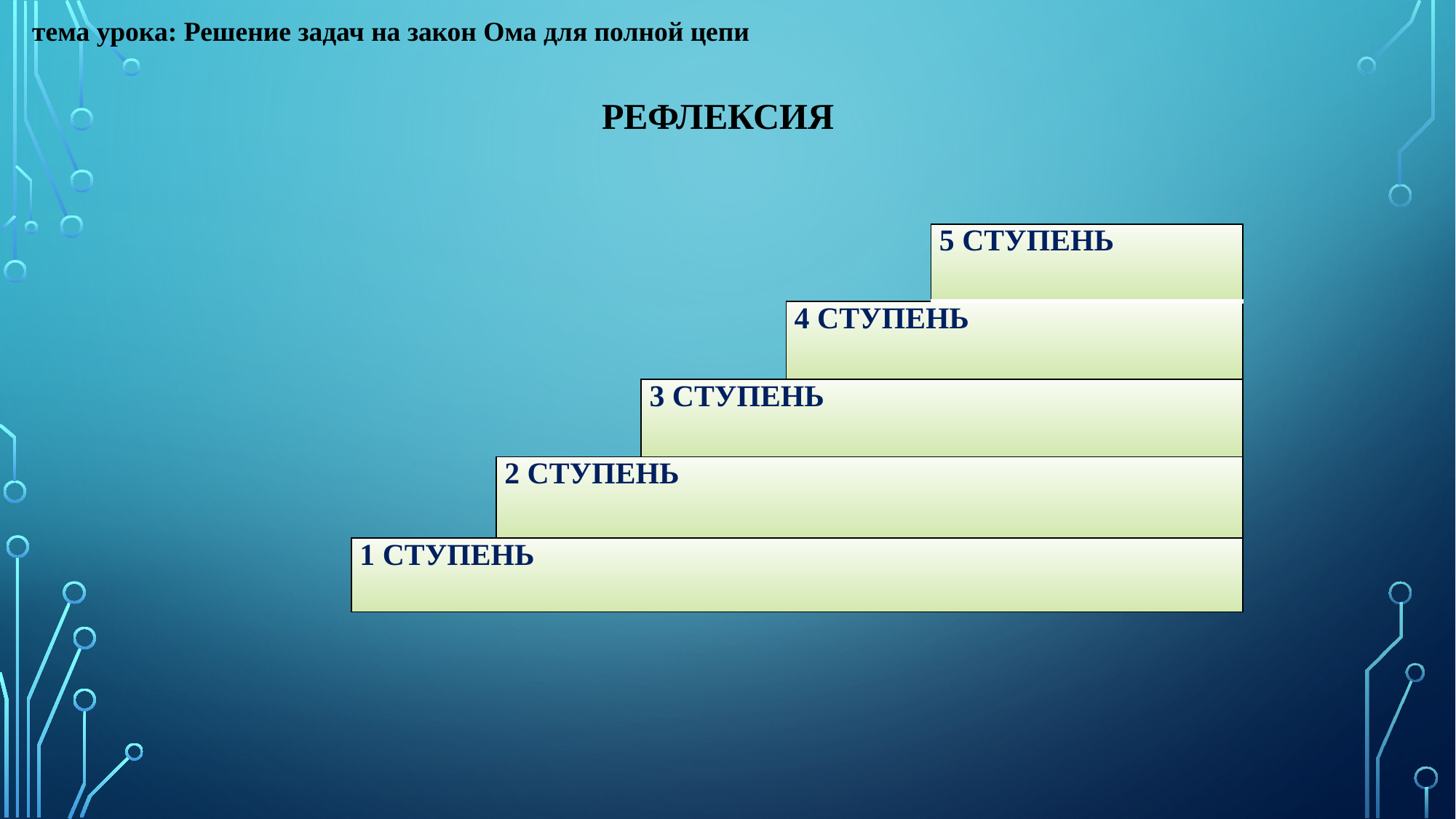

тема урока: Решение задач на закон Ома для полной цепи
РЕФЛЕКСИЯ

|  |  |  |  | 5 СТУПЕНЬ |
| --- | --- | --- | --- | --- |
|  |  |  | 4 СТУПЕНЬ |  |
|  |  | 3 СТУПЕНЬ |  |  |
|  | 2 СТУПЕНЬ |  |  |  |
| 1 СТУПЕНЬ |  |  |  |  |